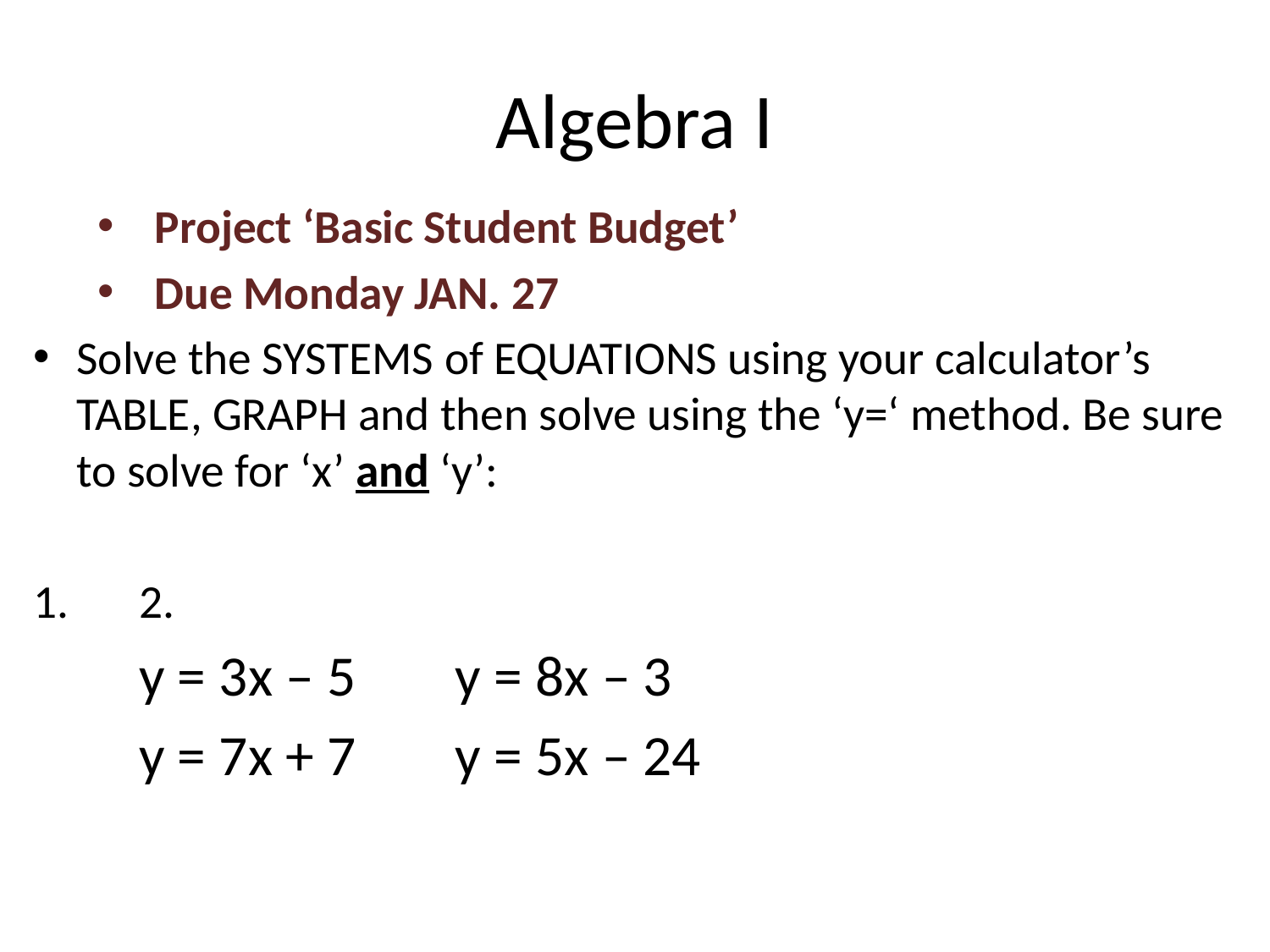

# Algebra I
Project ‘Basic Student Budget’
Due Monday JAN. 27
Solve the SYSTEMS of EQUATIONS using your calculator’s TABLE, GRAPH and then solve using the ‘y=‘ method. Be sure to solve for ‘x’ and ‘y’:

1. 					2.
	y = 3x – 5 			y = 8x – 3
	y = 7x + 7				y = 5x – 24